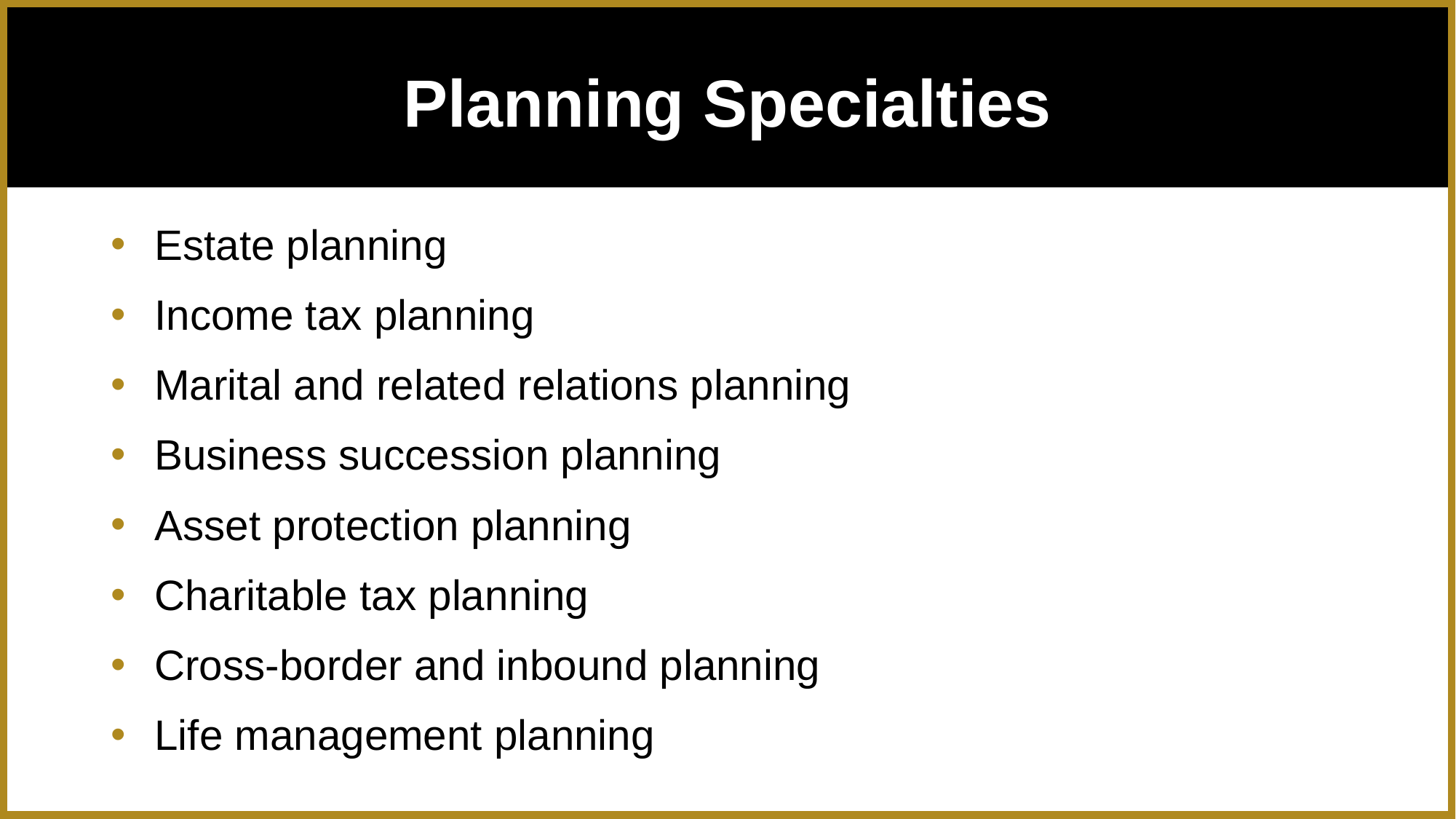

# Planning Specialties
Estate planning
Income tax planning
Marital and related relations planning
Business succession planning
Asset protection planning
Charitable tax planning
Cross-border and inbound planning
Life management planning